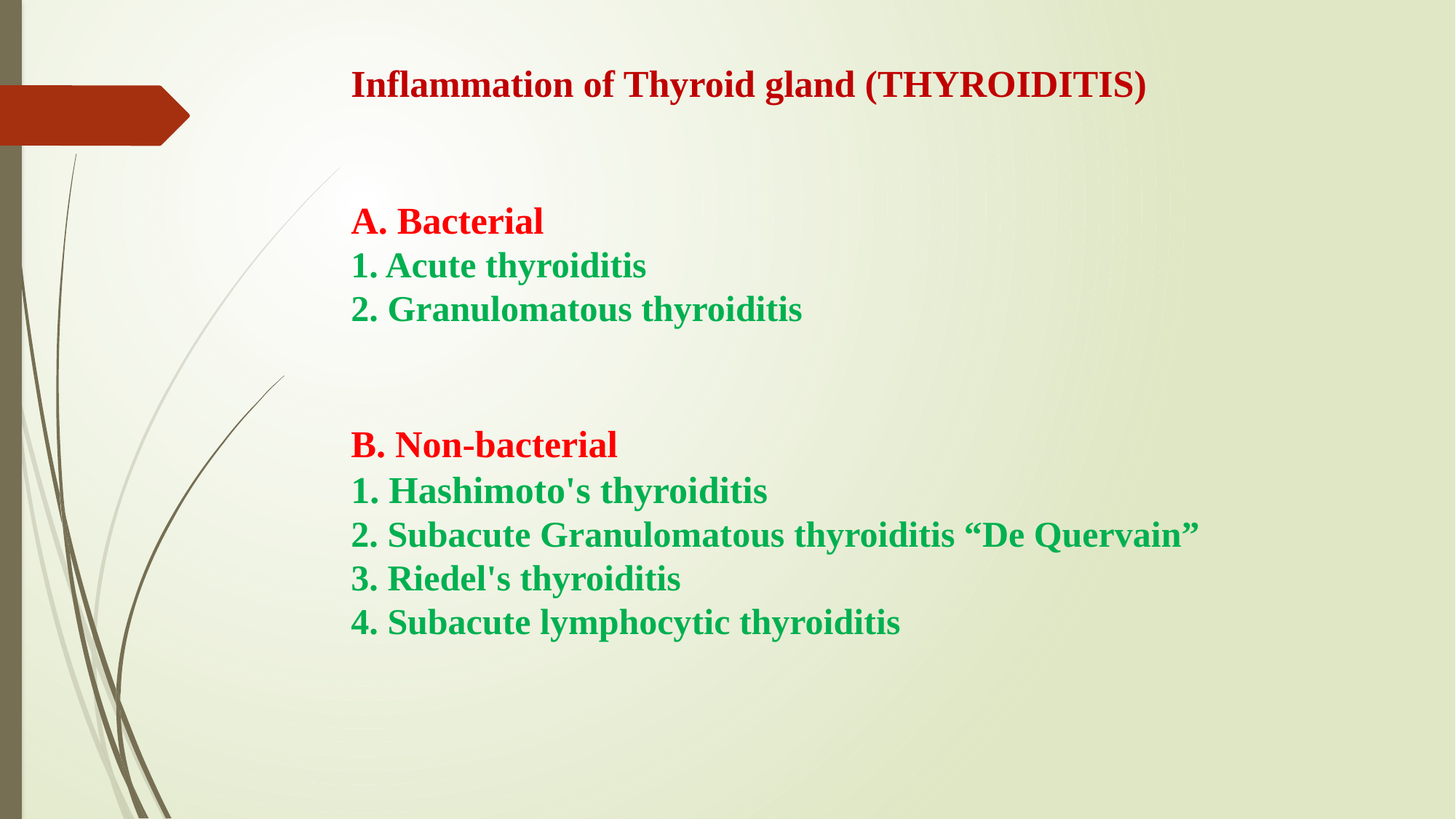

Inflammation of Thyroid gland (THYROIDITIS)

A. Bacterial
1. Acute thyroiditis
2. Granulomatous thyroiditis

B. Non-bacterial
1. Hashimoto's thyroiditis
2. Subacute Granulomatous thyroiditis “De Quervain”
3. Riedel's thyroiditis
4. Subacute lymphocytic thyroiditis